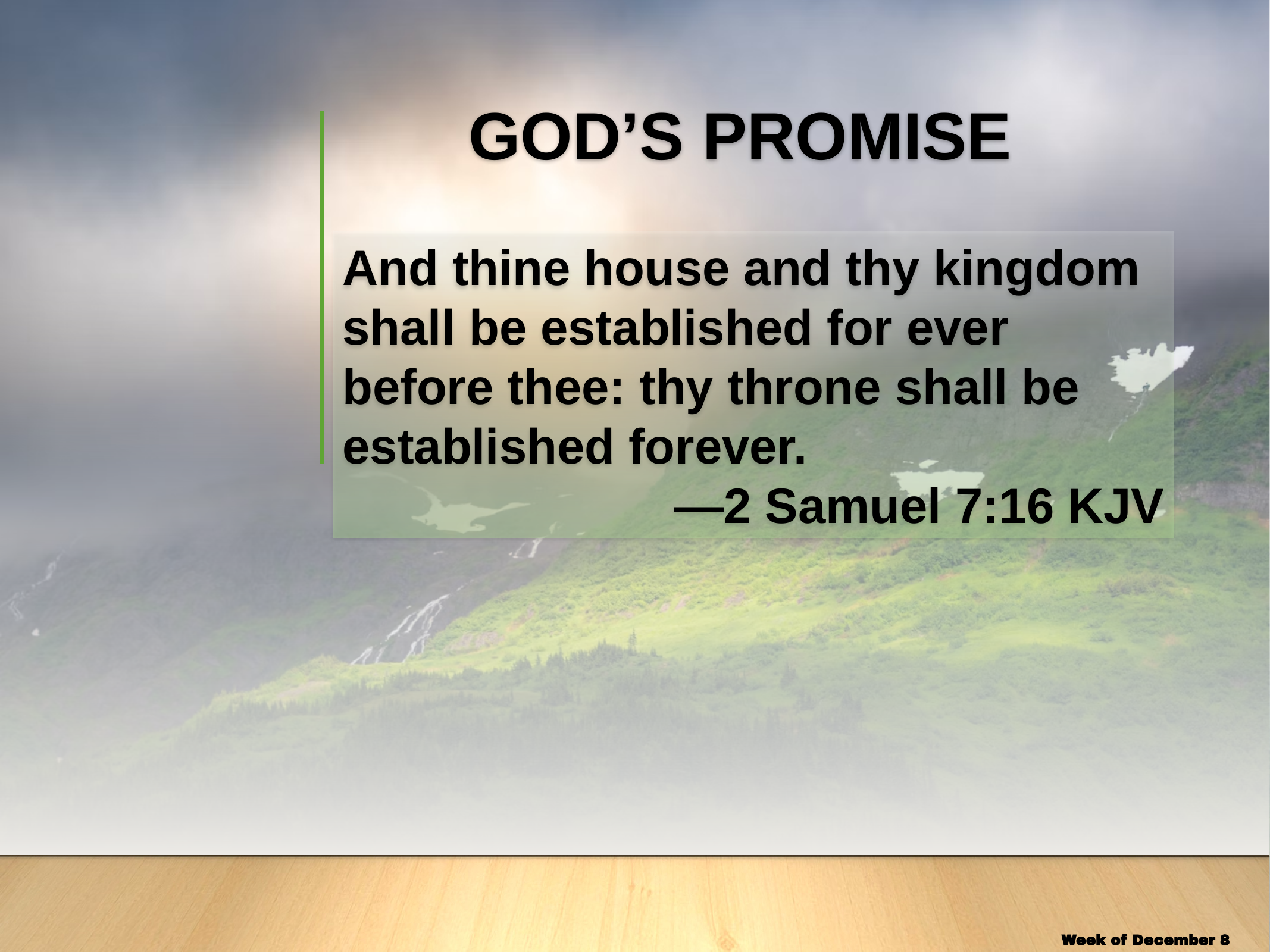

God’s Promise

And thine house and thy kingdom shall be established for ever before thee: thy throne shall be established forever.
—2 Samuel 7:16 KJV
Week of December 8